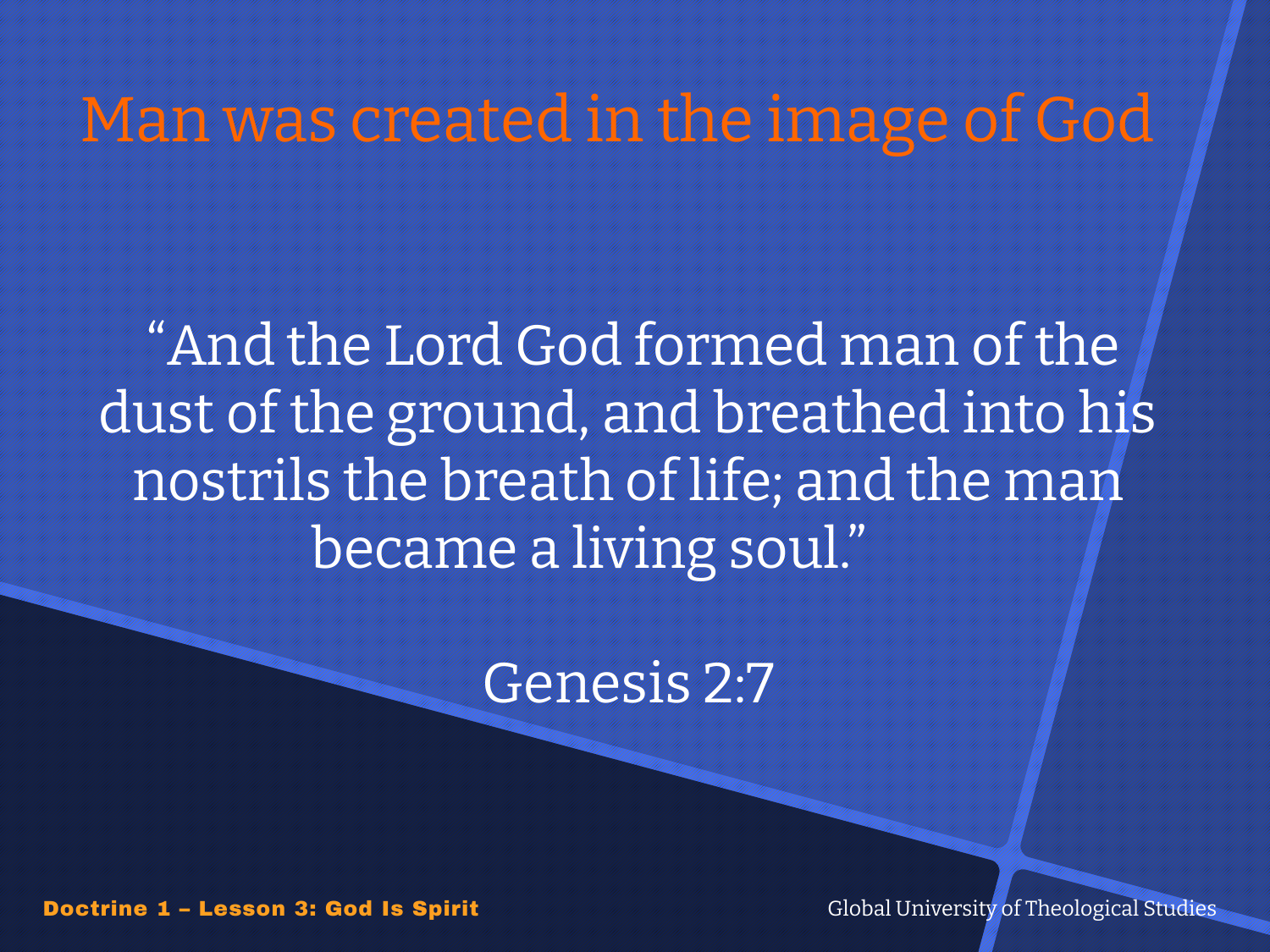

Man was created in the image of God
  “And the Lord God formed man of the
dust of the ground, and breathed into his nostrils the breath of life; and the man became a living soul.”

Genesis 2:7
Doctrine 1 – Lesson 3: God Is Spirit                                            Global University of Theological Studies